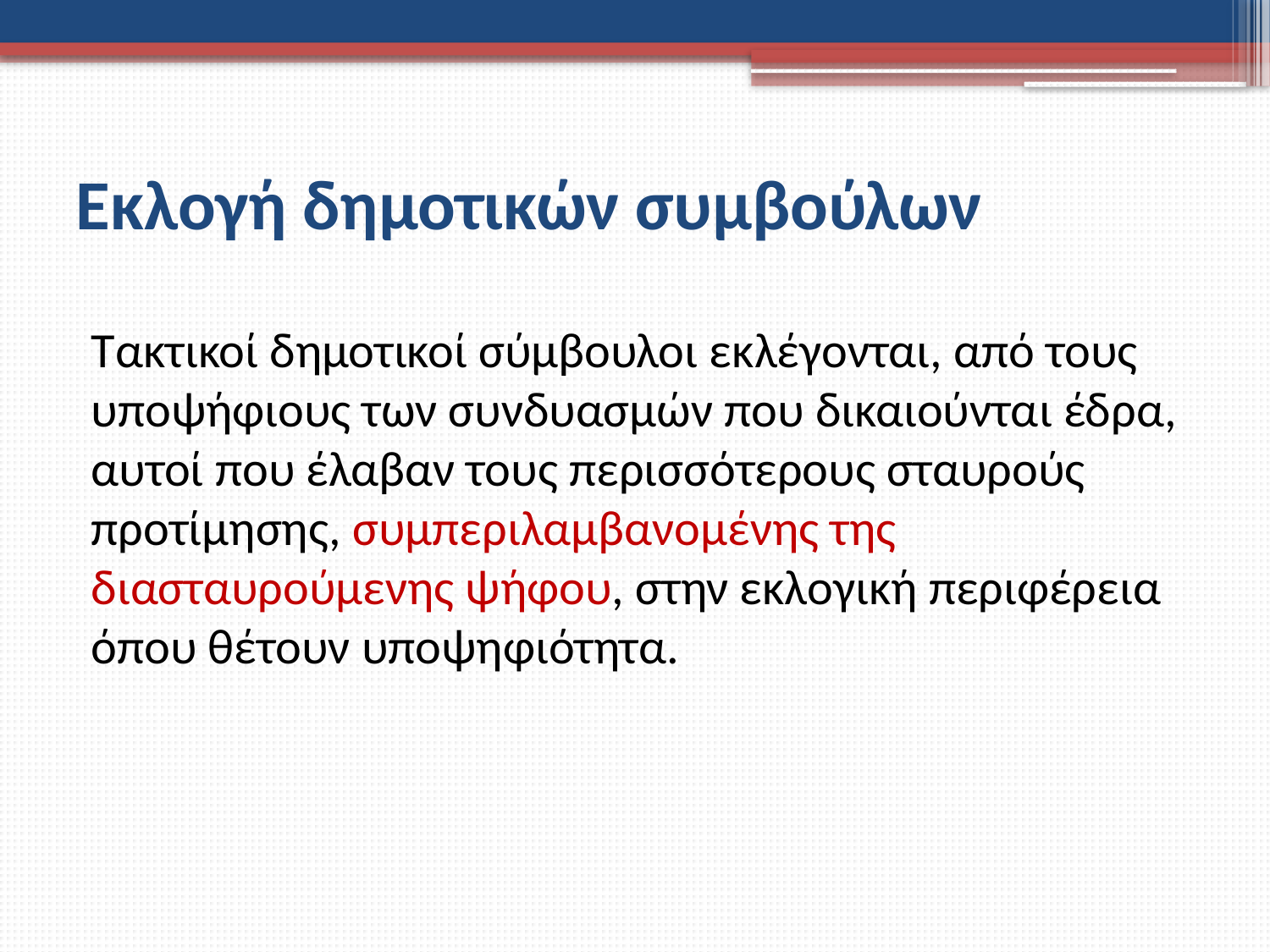

# Εκλογή δημοτικών συμβούλων
Τακτικοί δημοτικοί σύμβουλοι εκλέγονται, από τους υποψήφιους των συνδυασμών που δικαιούνται έδρα, αυτοί που έλαβαν τους περισσότερους σταυρούς προτίμησης, συμπεριλαμβανομένης της διασταυρούμενης ψήφου, στην εκλογική περιφέρεια όπου θέτουν υποψηφιότητα.